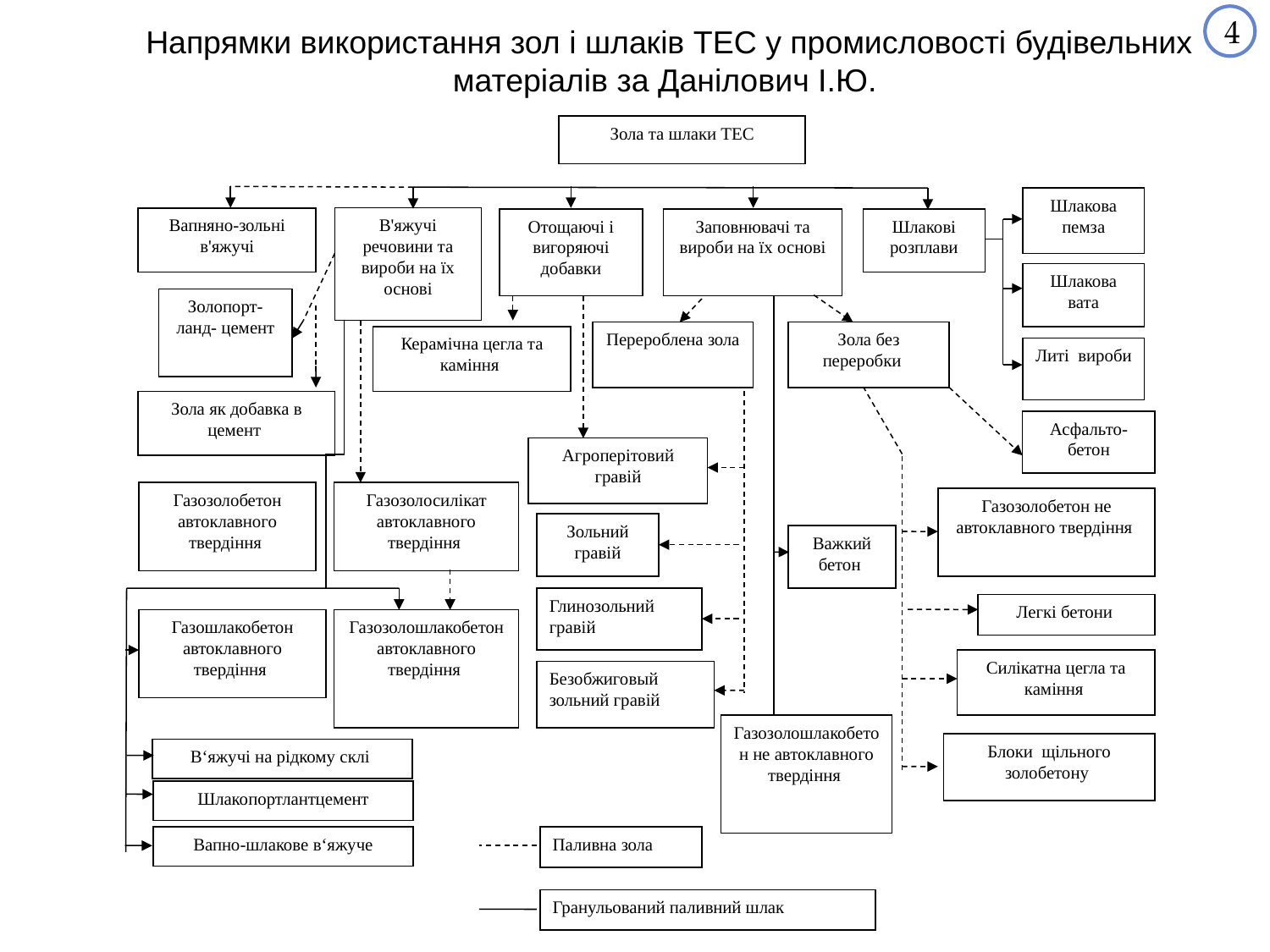

4
 Напрямки використання зол і шлаків ТЕС у промисловості будівельних матеріалів за Данілович І.Ю.
Зола та шлаки ТЕС
Шлакова пемза
Вапняно-зольні в'яжучі

В'яжучі речовини та вироби на їх основі
Отощаючі і вигоряючі добавки
Заповнювачі та вироби на їх основі
Шлакові розплави
Шлакова вата
Золопорт-ланд- цемент
Перероблена зола
Зола без переробки
Керамічна цегла та каміння
Литі  вироби
Зола як добавка в цемент
Асфальто-бетон
Агроперітовий гравій
Газозолобетон автоклавного твердіння
Газозолосилікат автоклавного твердіння
Газозолобетон не автоклавного твердіння
Зольний гравій
Важкий бетон
Глинозольний гравій
Легкі бетони
Газошлакобетон автоклавного твердіння
Газозолошлакобетон автоклавного твердіння
Силікатна цегла та каміння
Безобжиговый зольний гравій

Газозолошлакобетон не автоклавного твердіння
Блоки  щільного золобетону
В‘яжучі на рідкому склі
Шлакопортлантцемент
Вапно-шлакове в‘яжуче
Паливна зола

Гранульований паливний шлак